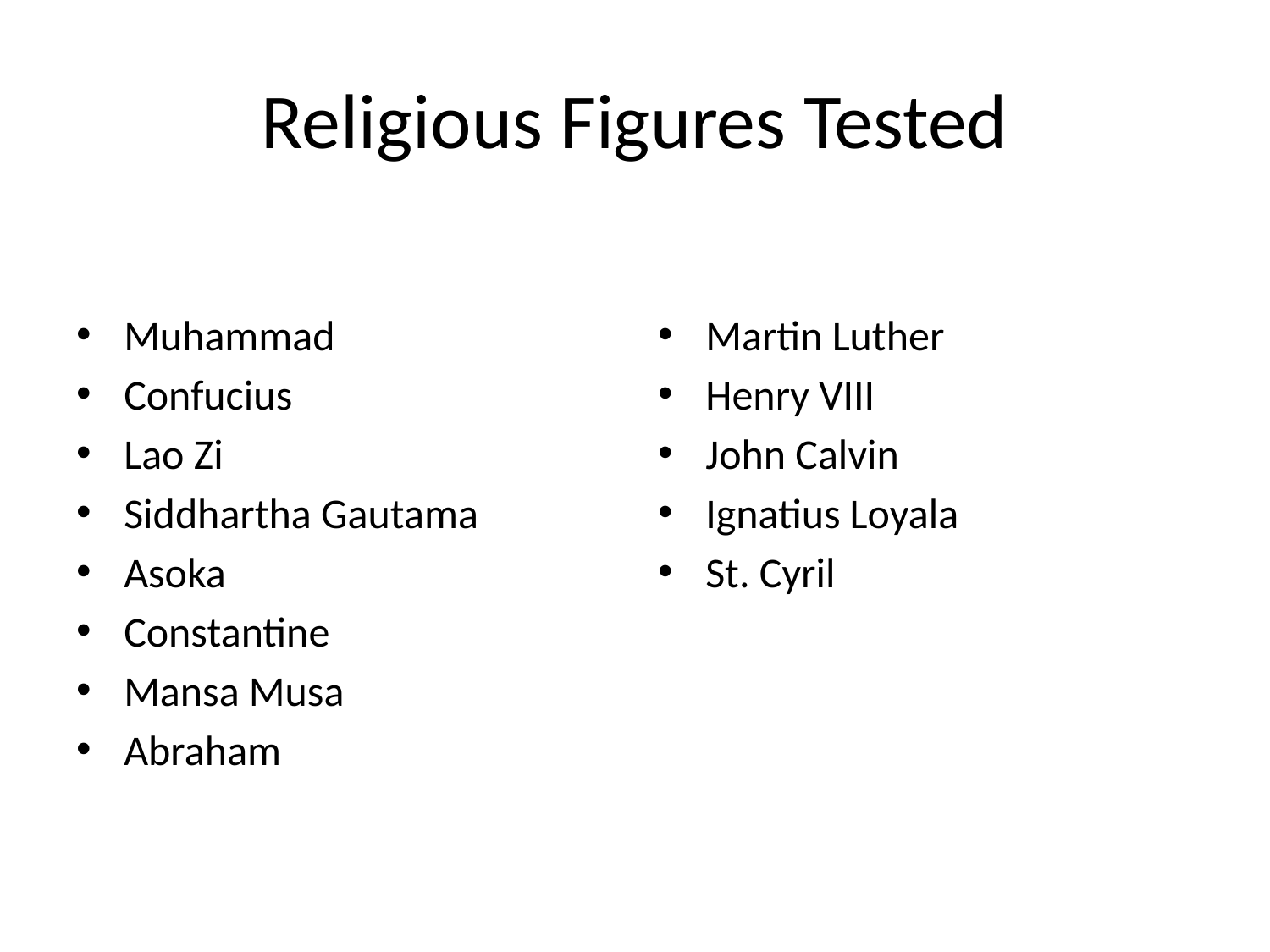

# Religious Figures Tested

Muhammad
Confucius
Lao Zi
Siddhartha Gautama
Asoka
Constantine
Mansa Musa
Abraham
Martin Luther
Henry VIII
John Calvin
Ignatius Loyala
St. Cyril